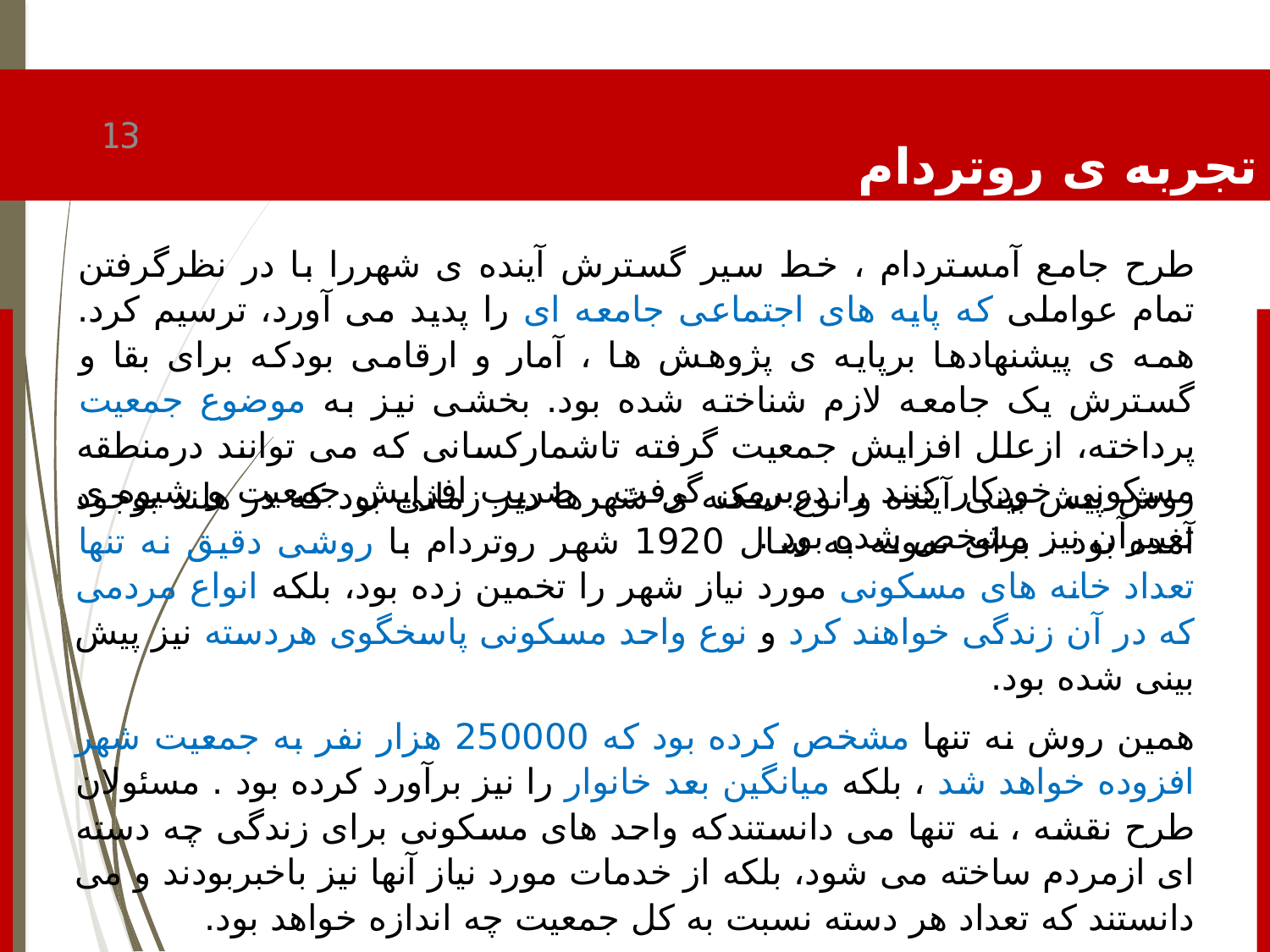

تجربه ی روتردام
13
طرح جامع آمستردام ، خط سیر گسترش آینده ی شهررا با در نظرگرفتن تمام عواملی که پایه های اجتماعی جامعه ای را پدید می آورد، ترسیم کرد. همه ی پیشنهادها برپایه ی پژوهش ها ، آمار و ارقامی بودکه برای بقا و گسترش یک جامعه لازم شناخته شده بود. بخشی نیز به موضوع جمعیت پرداخته، ازعلل افزایش جمعیت گرفته تاشمارکسانی که می توانند درمنطقه مسکونی خودکار کنند را دربرمی گرفت . ضریب افزایش جمعیت و شیوه ی تغییرآن نیز مشخص شده بود .

روش پیش بینی آینده و نوع سکنه ی شهرها دیر زمانی بود که در هلند بوجود آمده بود . برای نمونه به سال 1920 شهر روتردام با روشی دقیق نه تنها تعداد خانه های مسکونی مورد نیاز شهر را تخمین زده بود، بلکه انواع مردمی که در آن زندگی خواهند کرد و نوع واحد مسکونی پاسخگوی هردسته نیز پیش بینی شده بود.
همین روش نه تنها مشخص کرده بود که 250000 هزار نفر به جمعیت شهر افزوده خواهد شد ، بلکه میانگین بعد خانوار را نیز برآورد کرده بود . مسئولان طرح نقشه ، نه تنها می دانستندکه واحد های مسکونی برای زندگی چه دسته ای ازمردم ساخته می شود، بلکه از خدمات مورد نیاز آنها نیز باخبربودند و می دانستند که تعداد هر دسته نسبت به کل جمعیت چه اندازه خواهد بود.